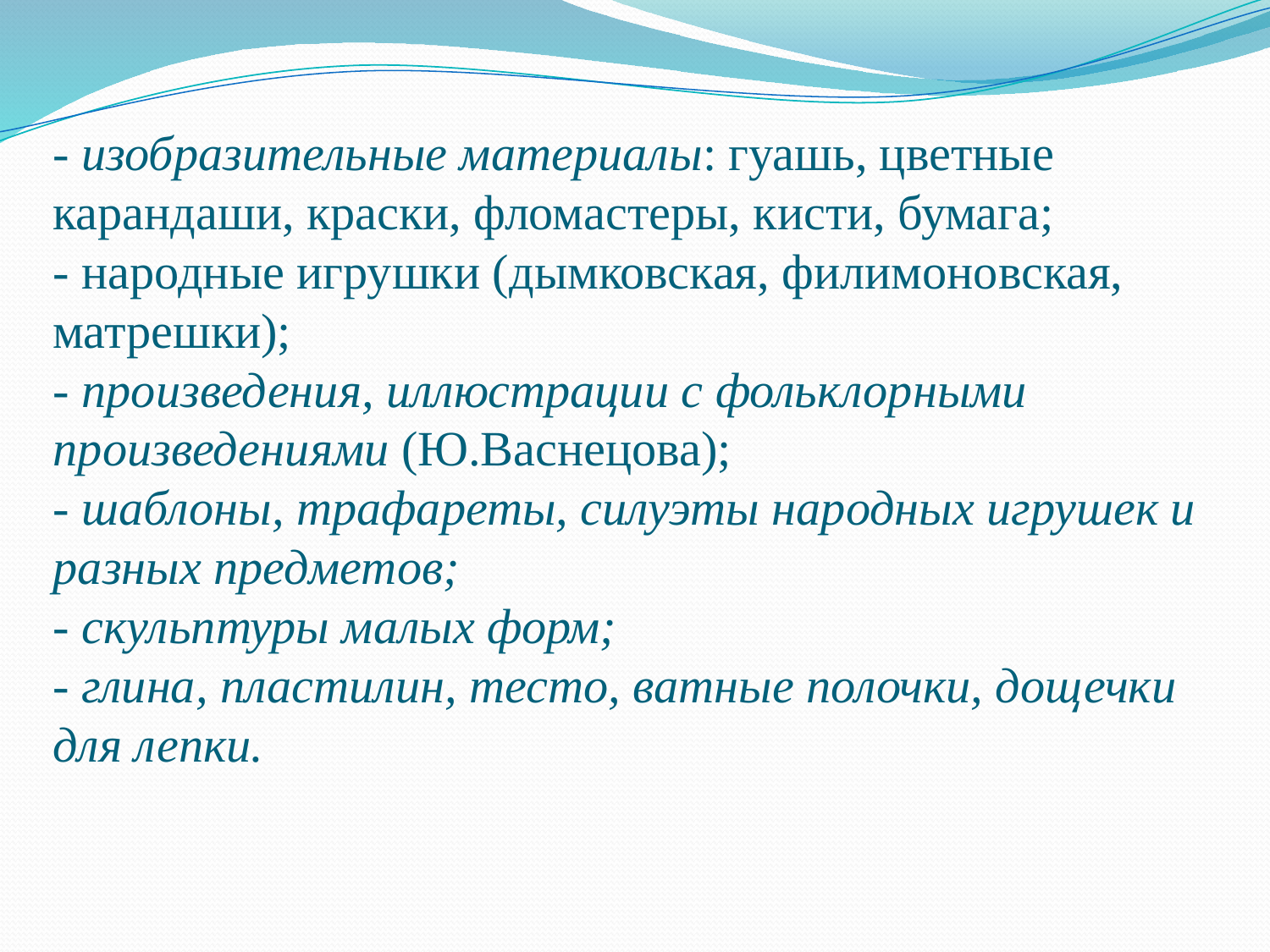

# - изобразительные материалы: гуашь, цветные карандаши, краски, фломастеры, кисти, бумага; - народные игрушки (дымковская, филимоновская, матрешки); - произведения, иллюстрации с фольклорными произведениями (Ю.Васнецова); - шаблоны, трафареты, силуэты народных игрушек и разных предметов; - скульптуры малых форм; - глина, пластилин, тесто, ватные полочки, дощечки для лепки.